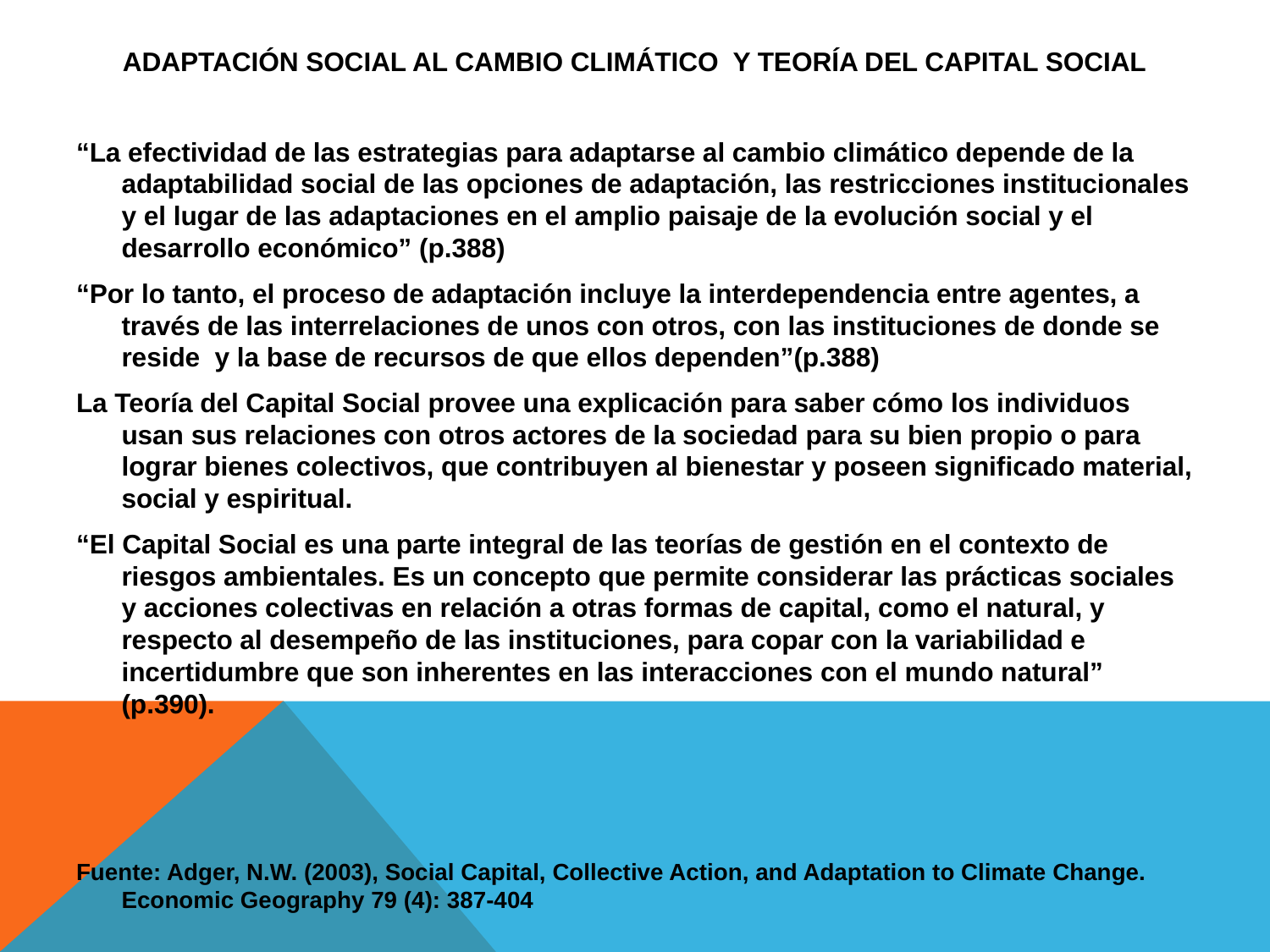

# ADAPTACIÓN SOCIAL AL CAMBIO CLIMÁTICO  Y TEORÍA DEL CAPITAL SOCIAL

“La efectividad de las estrategias para adaptarse al cambio climático depende de la adaptabilidad social de las opciones de adaptación, las restricciones institucionales y el lugar de las adaptaciones en el amplio paisaje de la evolución social y el desarrollo económico” (p.388)
“Por lo tanto, el proceso de adaptación incluye la interdependencia entre agentes, a través de las interrelaciones de unos con otros, con las instituciones de donde se reside  y la base de recursos de que ellos dependen”(p.388)
La Teoría del Capital Social provee una explicación para saber cómo los individuos usan sus relaciones con otros actores de la sociedad para su bien propio o para lograr bienes colectivos, que contribuyen al bienestar y poseen significado material, social y espiritual.
“El Capital Social es una parte integral de las teorías de gestión en el contexto de riesgos ambientales. Es un concepto que permite considerar las prácticas sociales y acciones colectivas en relación a otras formas de capital, como el natural, y respecto al desempeño de las instituciones, para copar con la variabilidad e incertidumbre que son inherentes en las interacciones con el mundo natural” (p.390).

Fuente: Adger, N.W. (2003), Social Capital, Collective Action, and Adaptation to Climate Change. Economic Geography 79 (4): 387-404